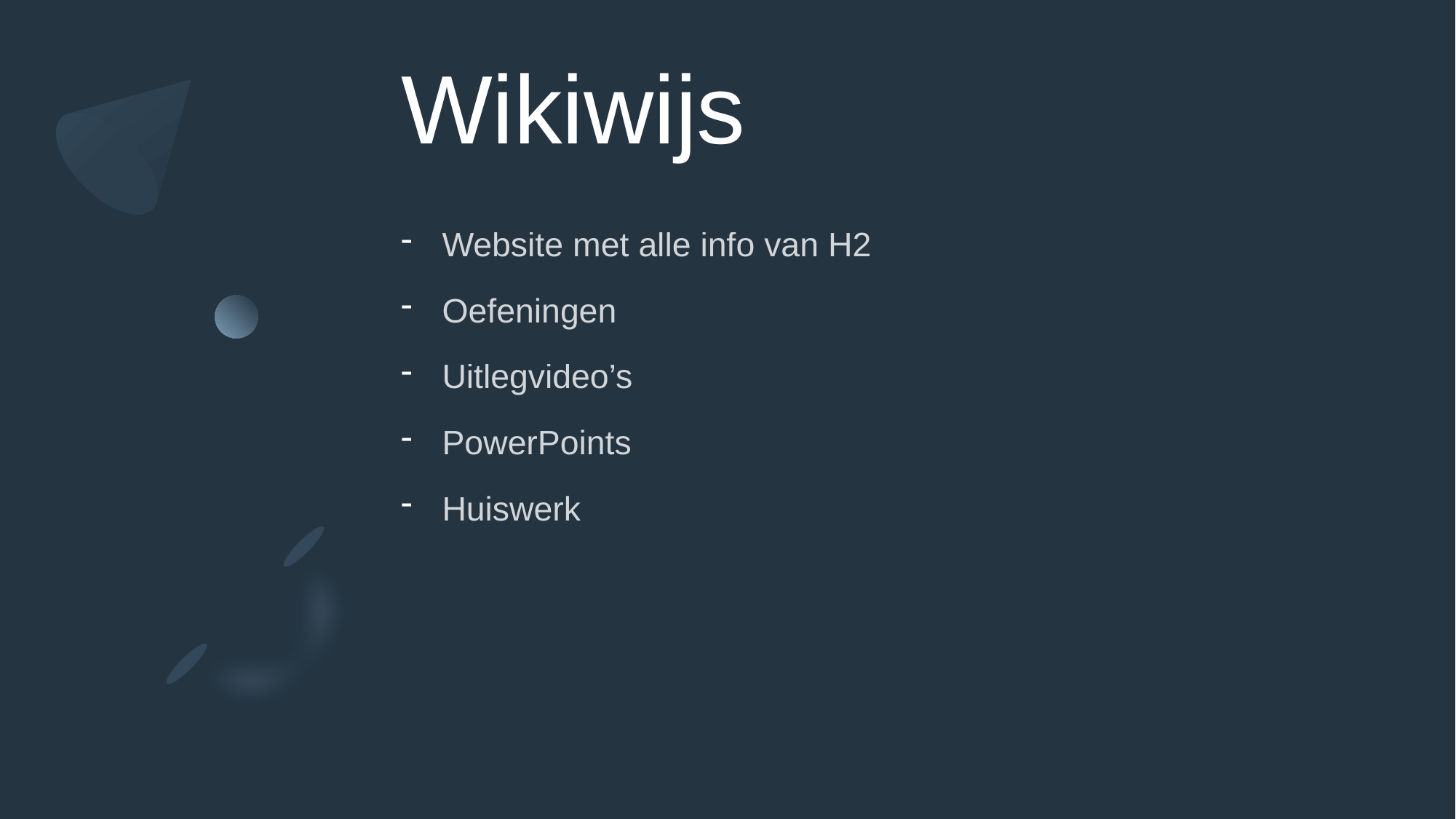

# Wikiwijs
Website met alle info van H2
Oefeningen
Uitlegvideo’s
PowerPoints
Huiswerk